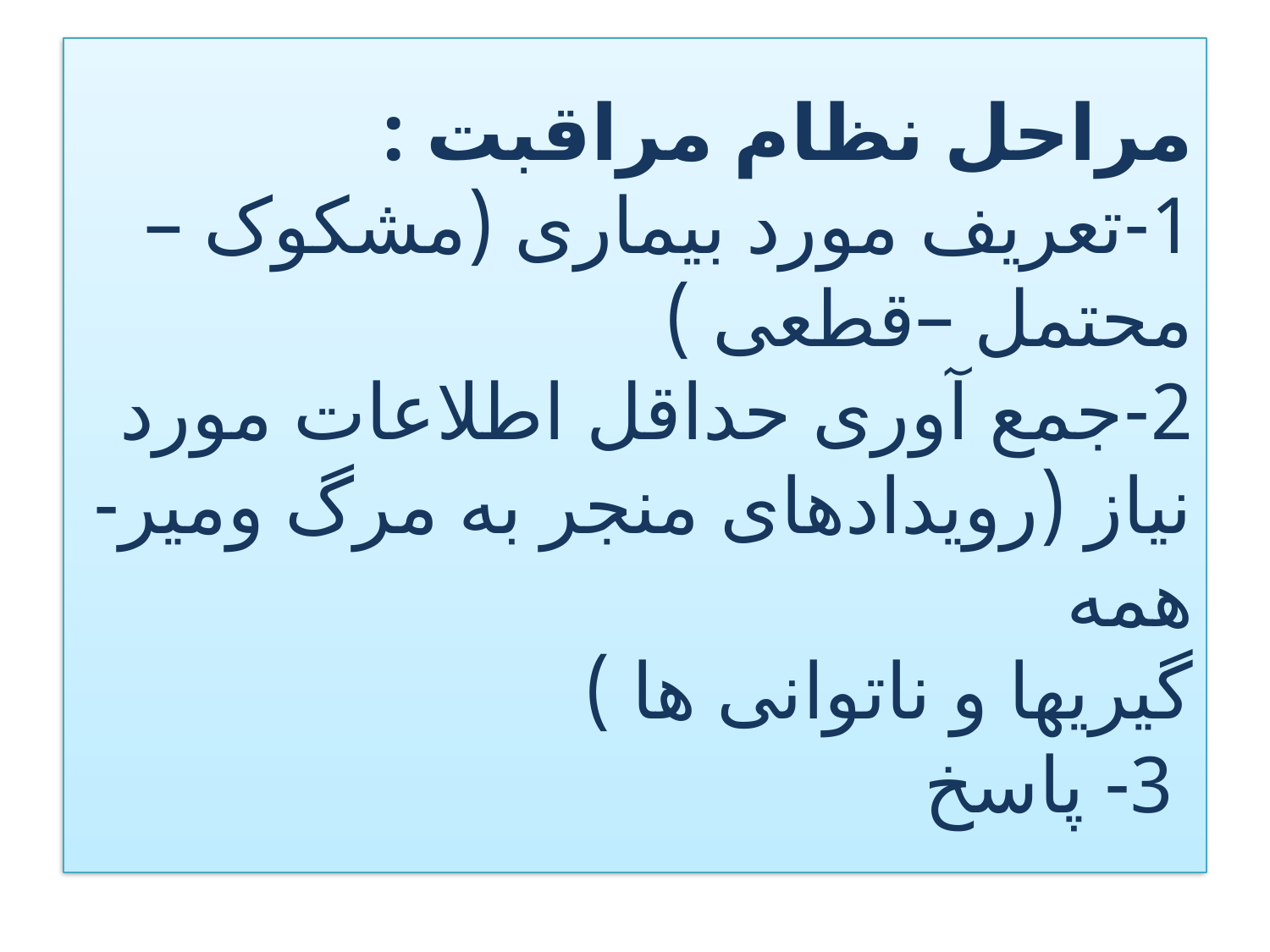

# مراحل نظام مراقبت : 1-تعریف مورد بیماری (مشکوک –محتمل –قطعی ) 2-جمع آوری حداقل اطلاعات مورد نیاز (رویدادهای منجر به مرگ ومیر- همه گیریها و ناتوانی ها ) 3- پاسخ